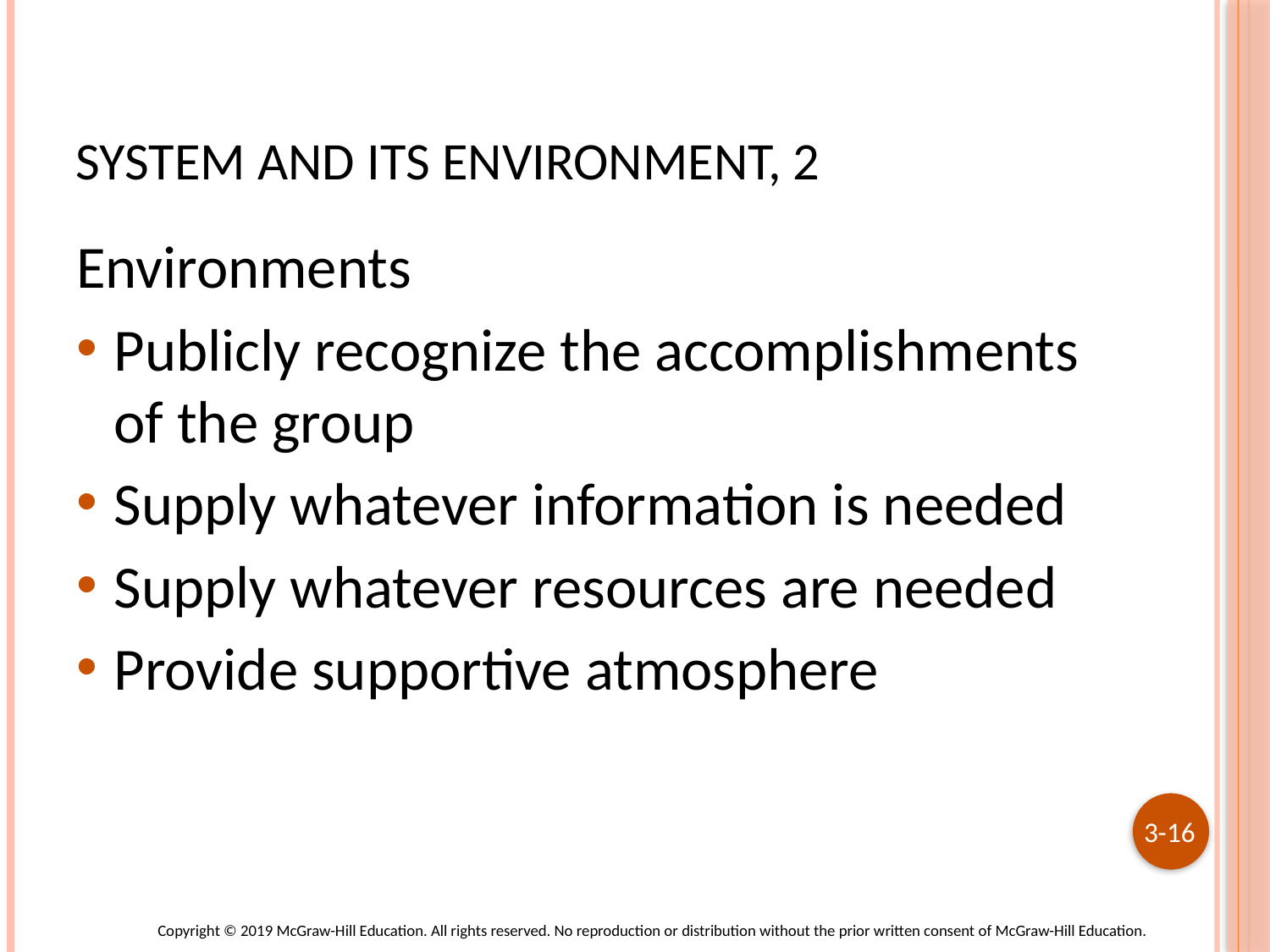

# System and its Environment, 2
Environments
Publicly recognize the accomplishments of the group
Supply whatever information is needed
Supply whatever resources are needed
Provide supportive atmosphere